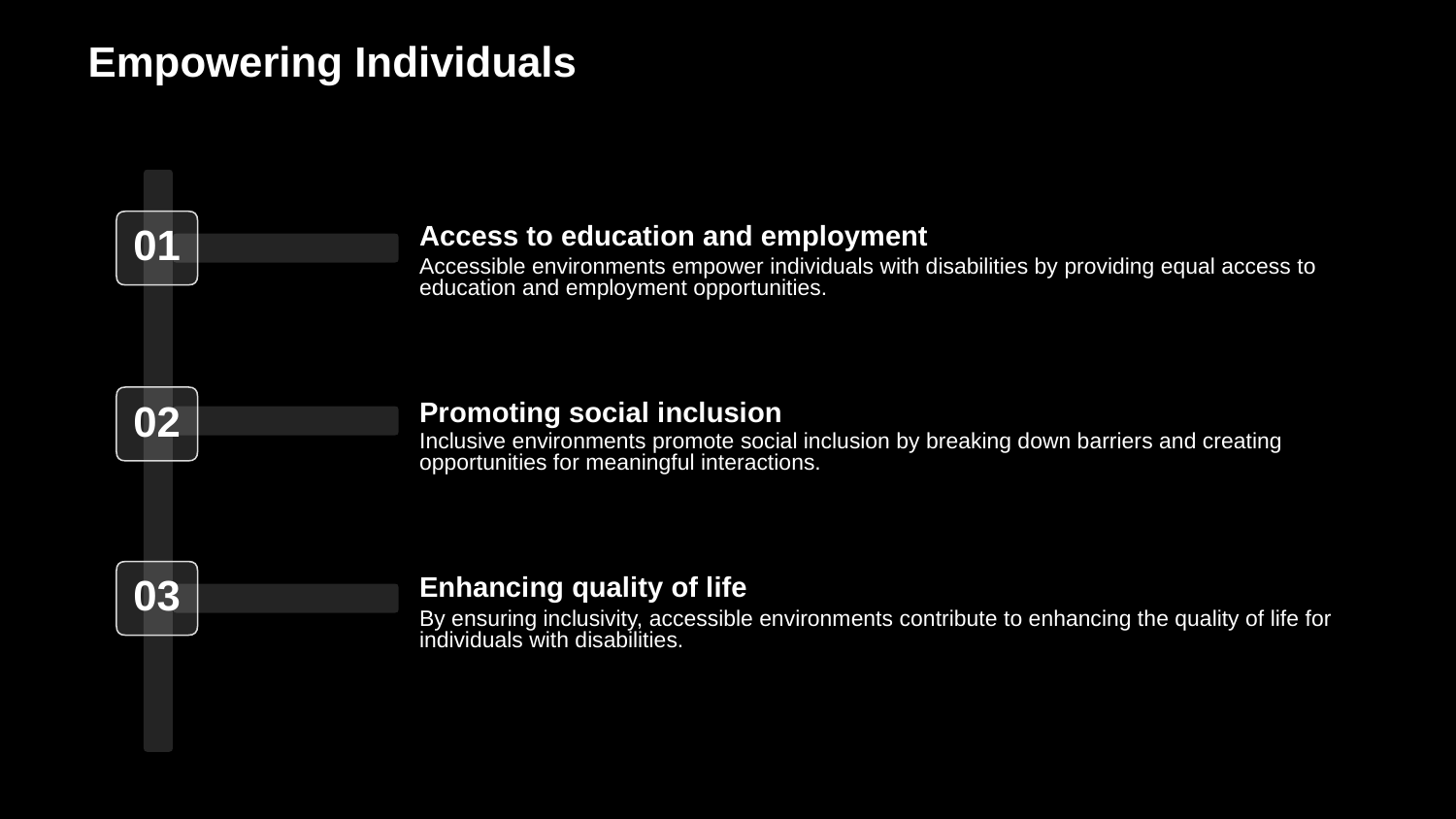

Empowering Individuals

Access to education and employment
01

Accessible environments empower individuals with disabilities by providing equal access to education and employment opportunities.

Promoting social inclusion
02

Inclusive environments promote social inclusion by breaking down barriers and creating opportunities for meaningful interactions.

Enhancing quality of life
03

By ensuring inclusivity, accessible environments contribute to enhancing the quality of life for individuals with disabilities.